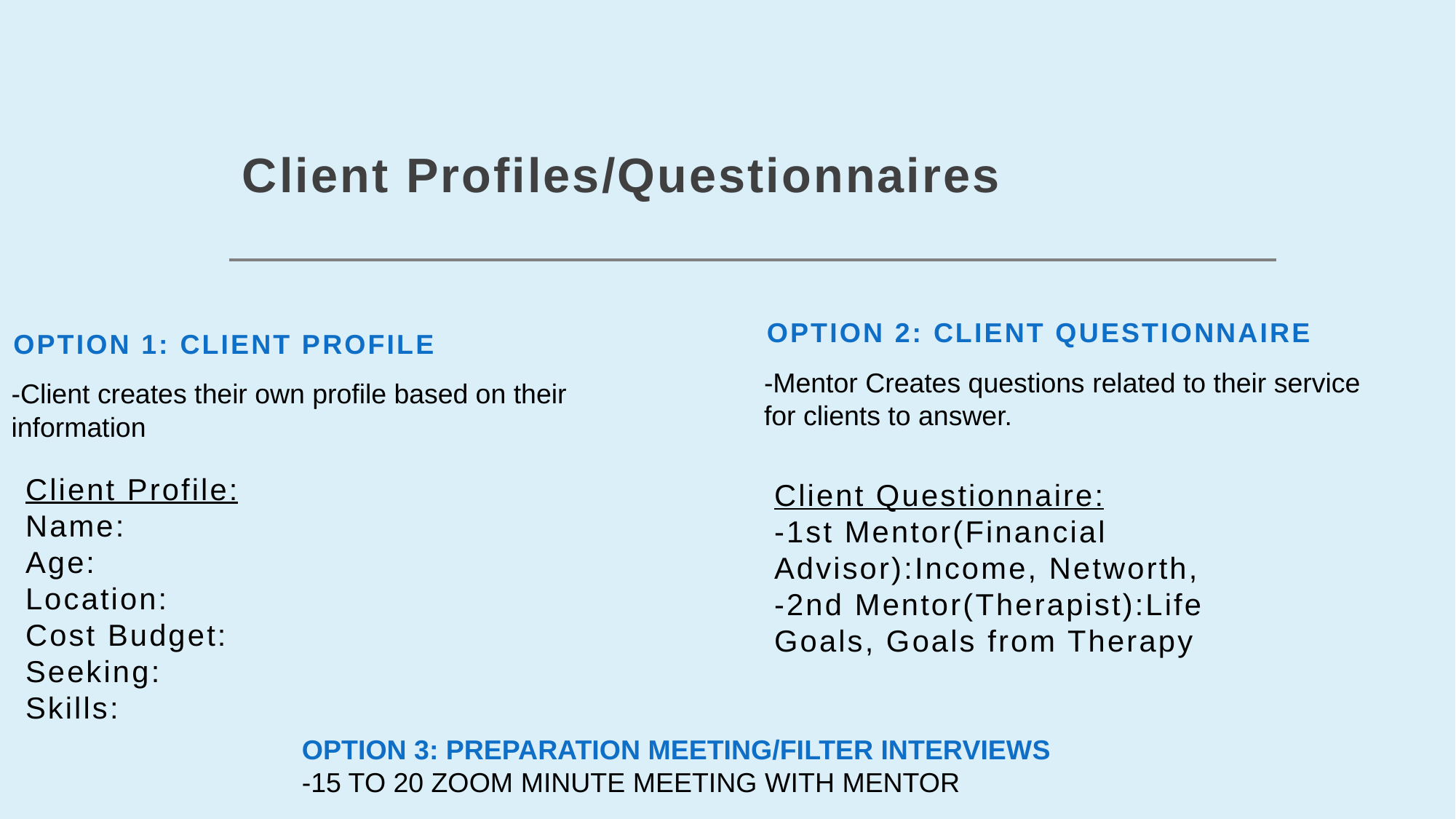

# Client Profiles/Questionnaires
Option 2: Client Questionnaire
Option 1: Client Profile
-Mentor Creates questions related to their service for clients to answer.
-Client creates their own profile based on their information
Client Profile:
Name:
Age:
Location:
Cost Budget:
Seeking:
Skills:
Client Questionnaire:
-1st Mentor(Financial Advisor):Income, Networth,
-2nd Mentor(Therapist):Life Goals, Goals from Therapy
Option 3: Preparation Meeting/Filter Interviews
-15 to 20 Zoom minute meeting with mentor